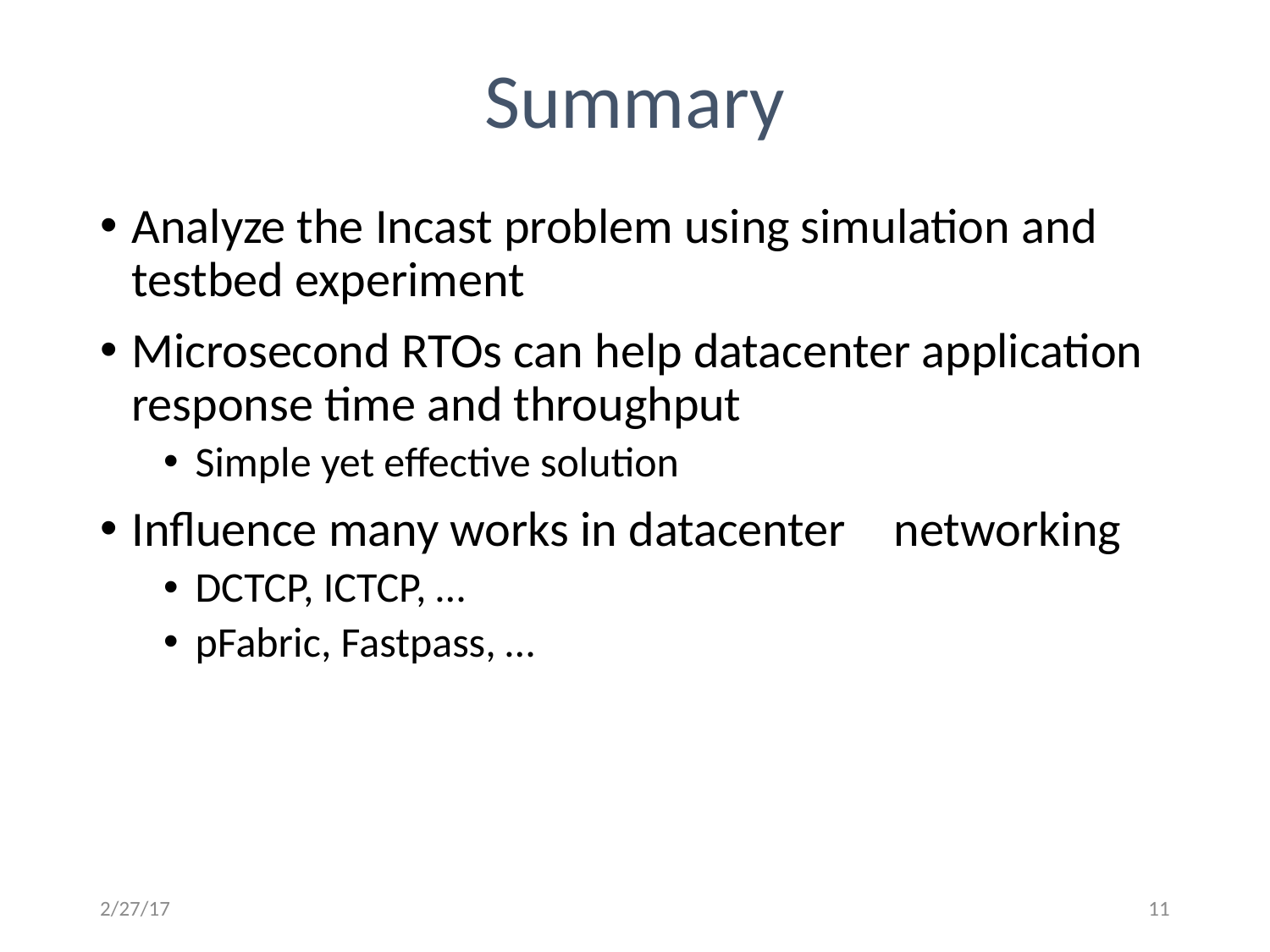

# Summary
Analyze the Incast problem using simulation and testbed experiment
Microsecond RTOs can help datacenter application response time and throughput
Simple yet effective solution
Influence many works in datacenter	networking
DCTCP, ICTCP, …
pFabric, Fastpass, …

2/27/17
11